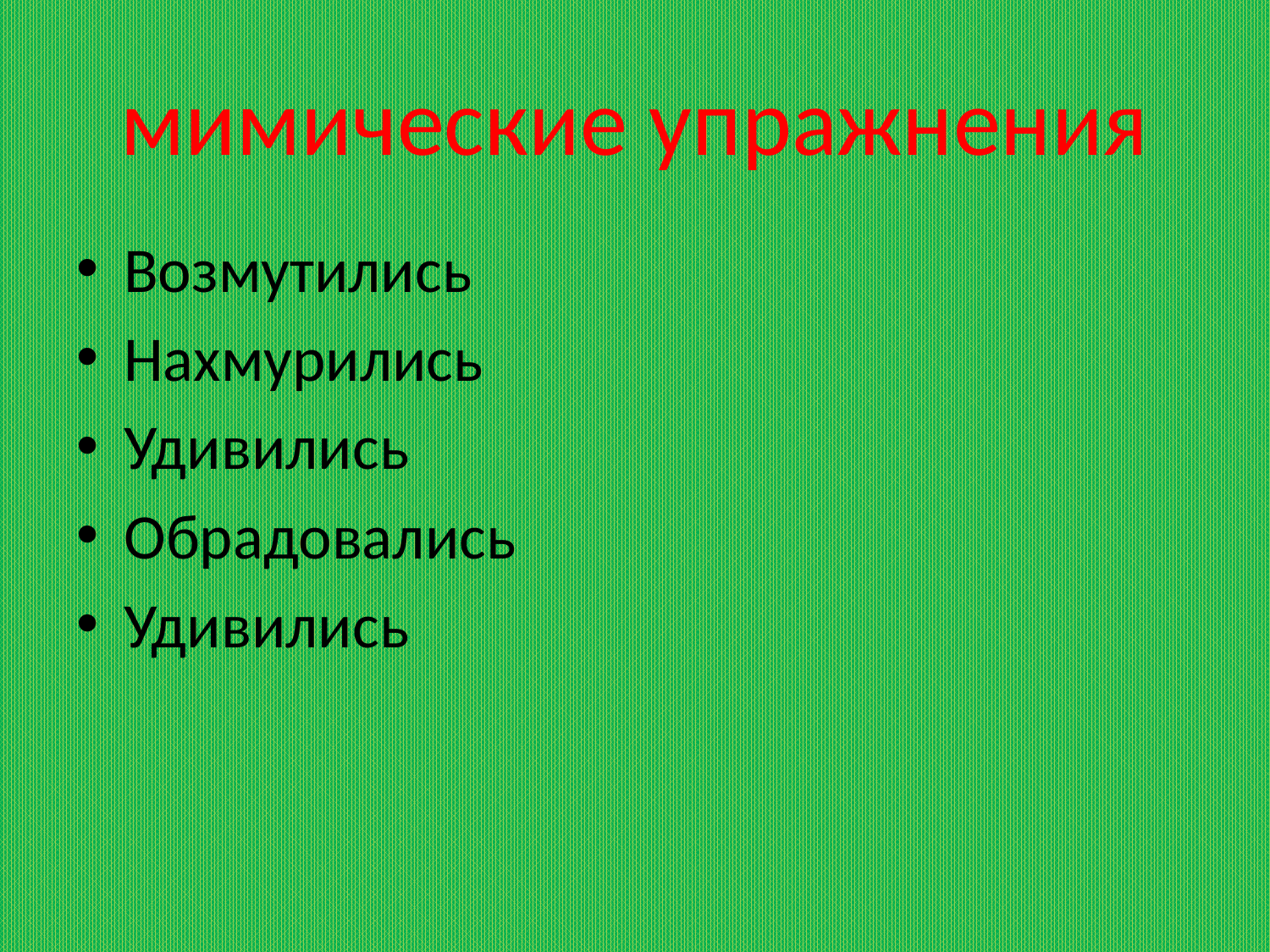

# мимические упражнения
Возмутились
Нахмурились
Удивились
Обрадовались
Удивились